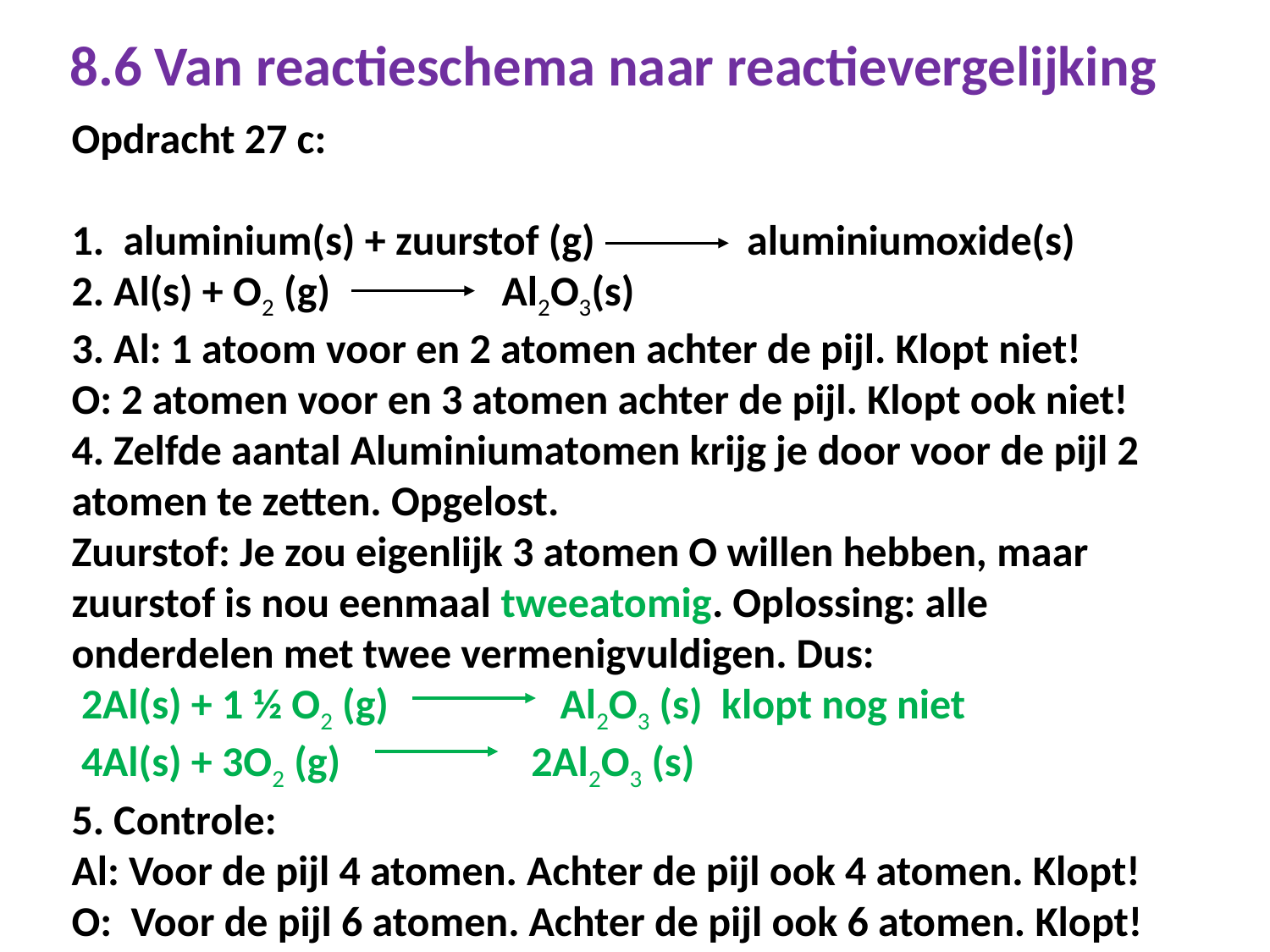

# 8.6 Van reactieschema naar reactievergelijking
Opdracht 27 c:

1.  aluminium(s) + zuurstof (g)                aluminiumoxide(s)
2. Al(s) + O2 (g)                  Al2O3(s)
3. Al: 1 atoom voor en 2 atomen achter de pijl. Klopt niet!
O: 2 atomen voor en 3 atomen achter de pijl. Klopt ook niet!
4. Zelfde aantal Aluminiumatomen krijg je door voor de pijl 2 atomen te zetten. Opgelost.
Zuurstof: Je zou eigenlijk 3 atomen O willen hebben, maar zuurstof is nou eenmaal tweeatomig. Oplossing: alle onderdelen met twee vermenigvuldigen. Dus:
 2Al(s) + 1 ½ O2 (g)                  Al2O3 (s)  klopt nog niet
 4Al(s) + 3O2 (g)                    2Al2O3 (s)
5. Controle:
Al: Voor de pijl 4 atomen. Achter de pijl ook 4 atomen. Klopt!
O:  Voor de pijl 6 atomen. Achter de pijl ook 6 atomen. Klopt!